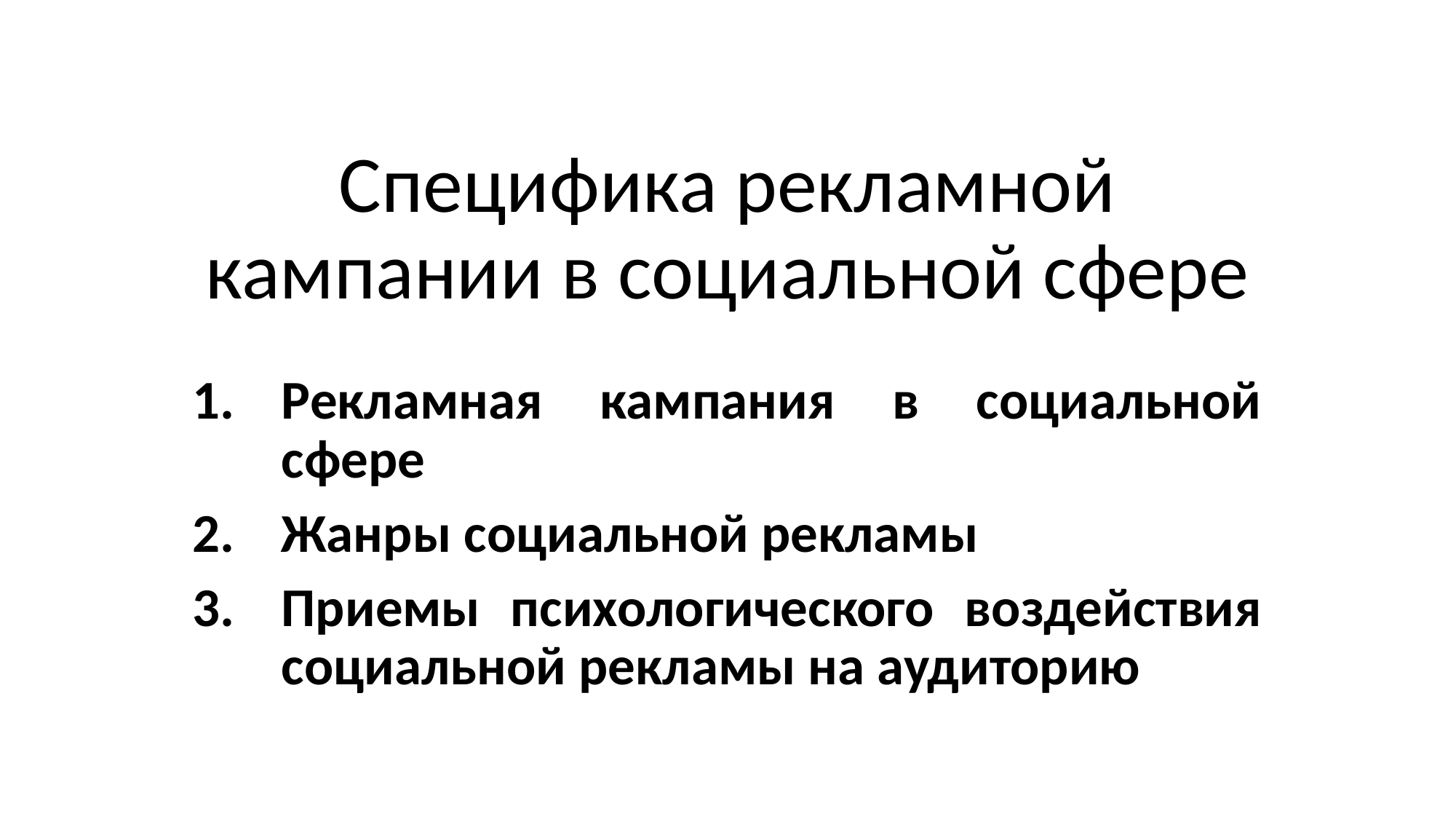

# Специфика рекламной кампании в социальной сфере
Рекламная кампания в социальной сфере
Жанры социальной рекламы
Приемы психологического воздействия социальной рекламы на аудиторию